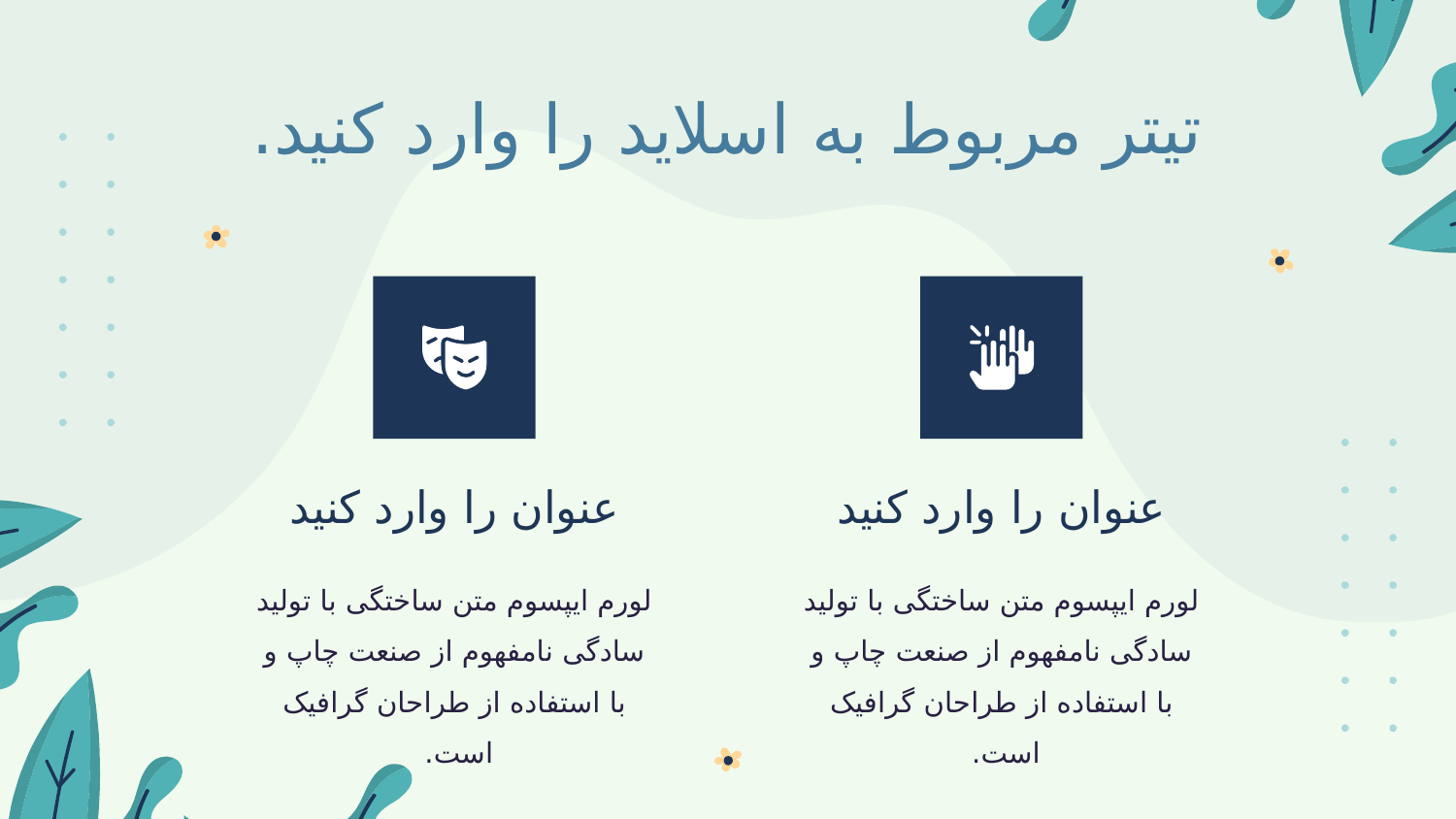

# تیتر مربوط به اسلاید را وارد کنید.

عنوان را وارد کنید
عنوان را وارد کنید
لورم ایپسوم متن ساختگی با تولید سادگی نامفهوم از صنعت چاپ و با استفاده از طراحان گرافیک است.
لورم ایپسوم متن ساختگی با تولید سادگی نامفهوم از صنعت چاپ و با استفاده از طراحان گرافیک است.